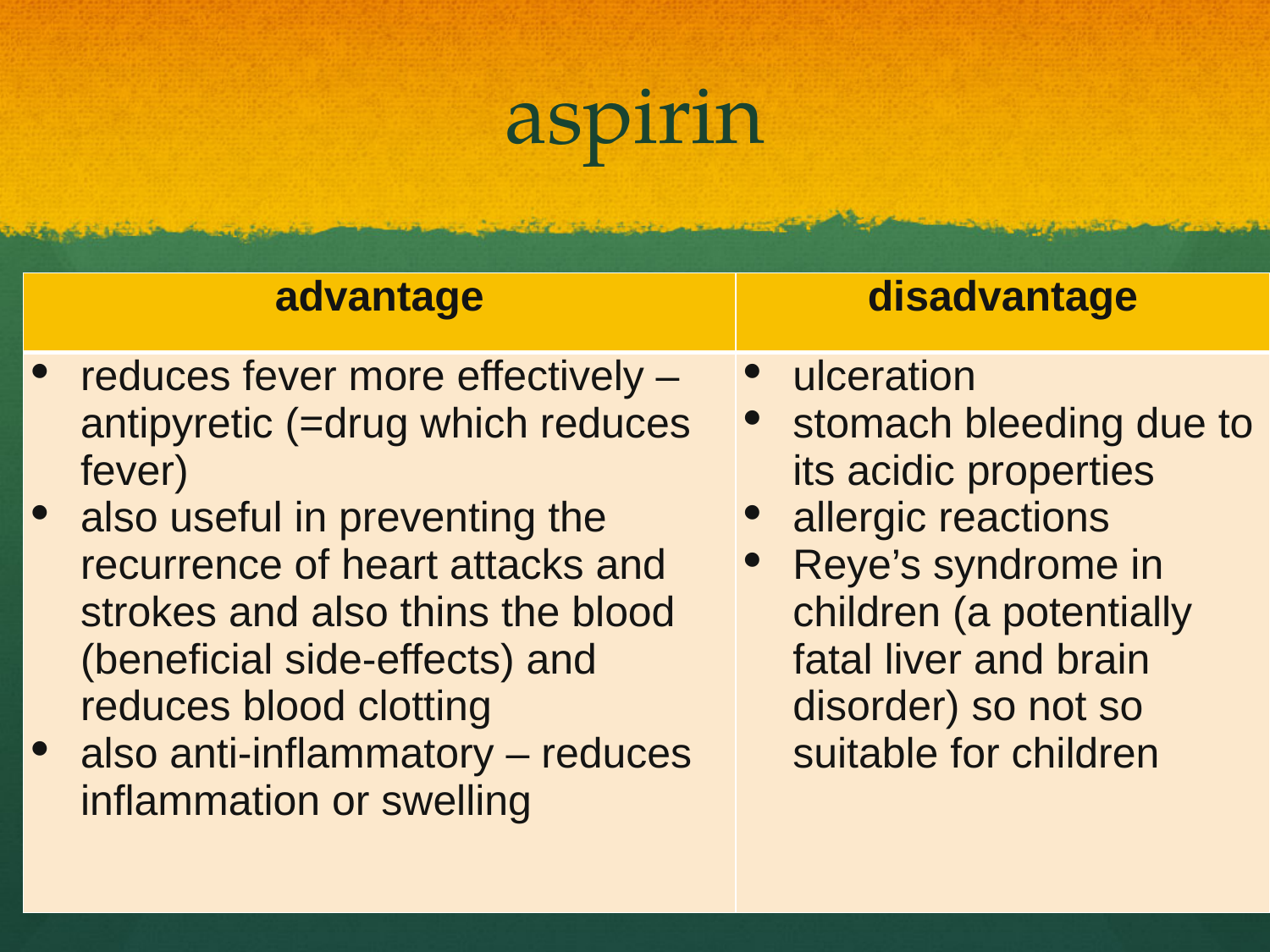

# aspirin
| advantage | disadvantage |
| --- | --- |
| reduces fever more effectively – antipyretic (=drug which reduces fever) also useful in preventing the recurrence of heart attacks and strokes and also thins the blood (beneficial side-effects) and reduces blood clotting also anti-inflammatory – reduces inflammation or swelling | ulceration stomach bleeding due to its acidic properties allergic reactions Reye’s syndrome in children (a potentially fatal liver and brain disorder) so not so suitable for children |